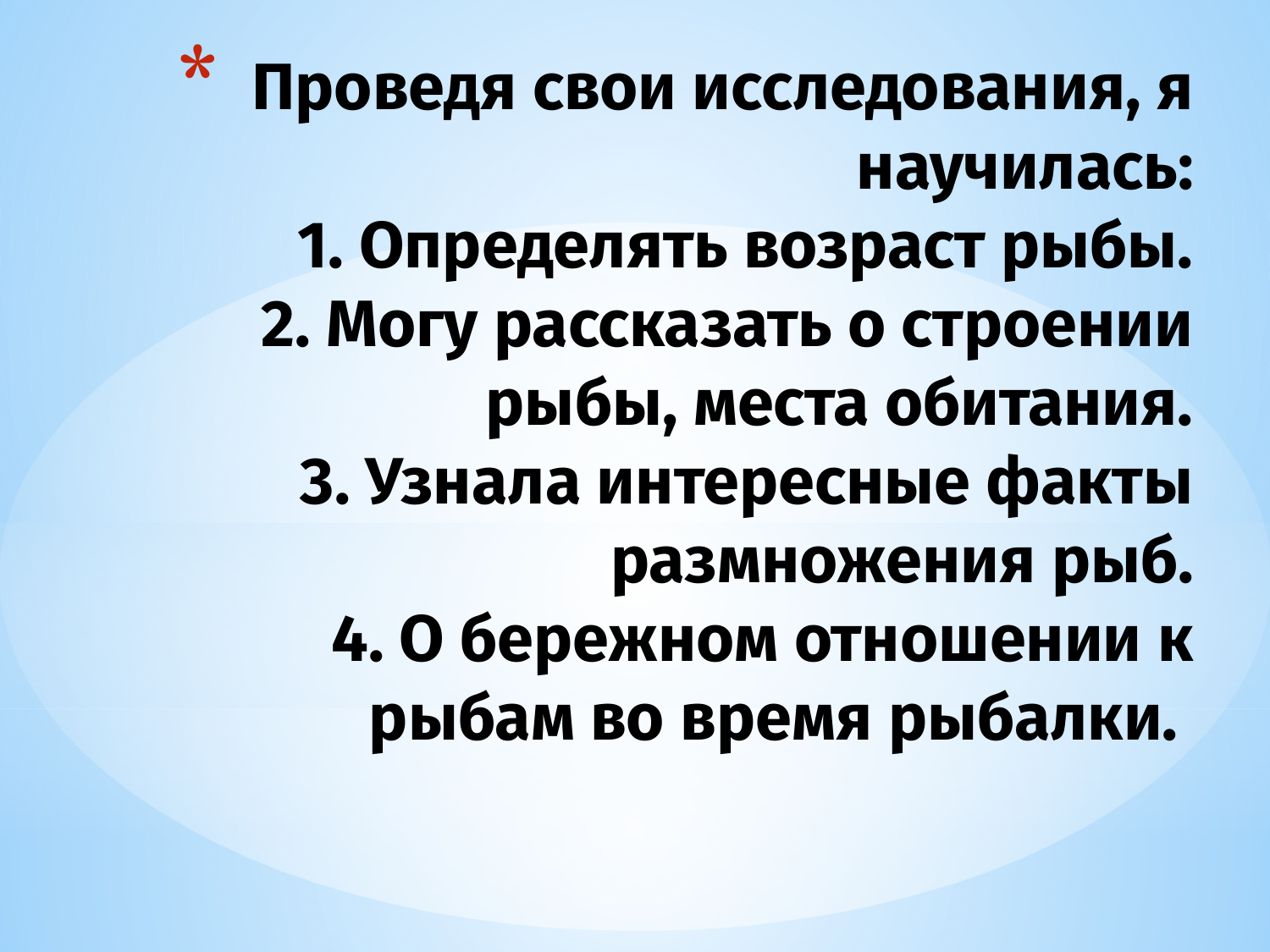

# Проведя свои исследования, я научилась: 1. Определять возраст рыбы. 2. Могу рассказать о строении рыбы, места обитания. 3. Узнала интересные факты размножения рыб. 4. О бережном отношении к рыбам во время рыбалки.